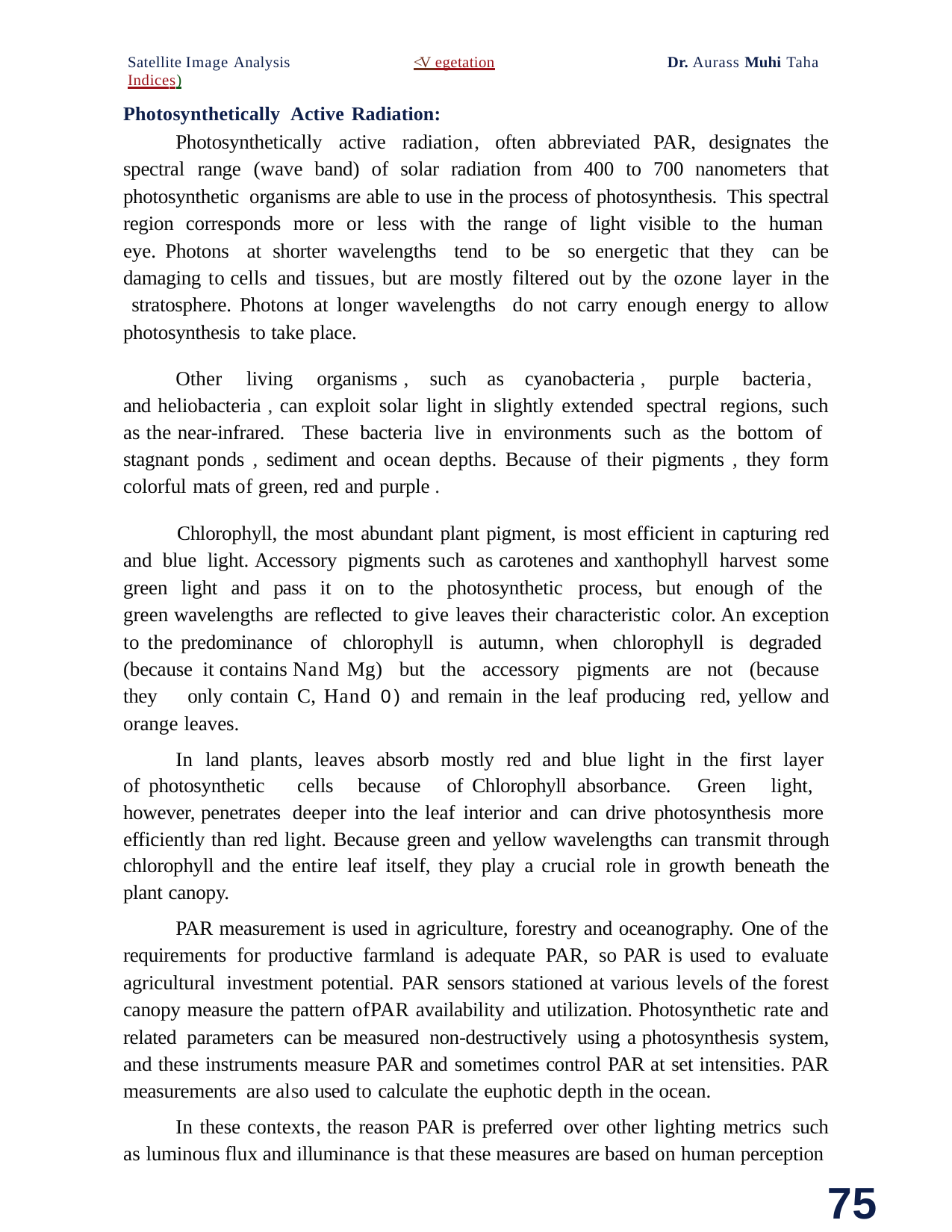

Satellite Image Analysis	<V egetation Indices)

Photosynthetically  Active Radiation:
Dr. Aurass Muhi Taha
Photosynthetically   active   radiation,  often  abbreviated  PAR,  designates  the spectral  range  (wave  band)  of  solar  radiation  from  400  to  700  nanometers  that photosynthetic  organisms are able to use in the process of photosynthesis.  This spectral region  corresponds  more  or  less  with  the  range  of  light  visible  to  the  human  eye. Photons  at shorter wavelengths  tend  to be  so energetic that they  can be damaging to cells  and  tissues, but  are mostly  filtered  out by  the ozone  layer  in the  stratosphere. Photons at longer wavelengths  do not carry enough energy to allow photosynthesis  to take place.

Other    living    organisms ,   such   as   cyanobacteria ,   purple    bacteria,   and heliobacteria , can exploit solar light in slightly extended  spectral  regions, such as the near-infrared.   These  bacteria  live  in  environments  such  as  the  bottom  of  stagnant ponds , sediment and ocean depths. Because of their pigments , they form colorful mats of green, red and purple .

Chlorophyll, the most abundant plant pigment, is most efficient in capturing red and  blue  light. Accessory  pigments such  as carotenes and xanthophyll  harvest  some green  light  and  pass  it  on  to  the  photosynthetic  process,  but  enough  of  the  green wavelengths  are reflected  to give leaves their characteristic  color. An exception to the predominance  of  chlorophyll  is  autumn, when  chlorophyll  is  degraded  (because  it contains Nand Mg)   but   the   accessory   pigments   are   not   (because   they    only contain C, Hand 0) and remain in the leaf producing  red, yellow and orange leaves.

In  land  plants,  leaves  absorb  mostly  red  and  blue  light  in  the  first  layer  of photosynthetic    cells   because   of Chlorophyll absorbance.   Green   light,   however, penetrates  deeper into the leaf interior and  can drive photosynthesis  more  efficiently than red light. Because green and yellow wavelengths can transmit through chlorophyll and the entire leaf itself, they play a crucial role in growth beneath the plant canopy.

PAR measurement is used in agriculture, forestry and oceanography. One of the requirements  for productive  farmland  is adequate  PAR,  so PAR is used  to  evaluate agricultural  investment potential. PAR sensors stationed at various levels of the forest canopy measure the pattern ofPAR availability and utilization. Photosynthetic rate and related  parameters  can be measured  non-destructively  using a photosynthesis  system, and these instruments measure PAR and sometimes control PAR at set intensities. PAR measurements  are also used to calculate the euphotic depth in the ocean.

In these contexts, the reason PAR is preferred  over other lighting metrics  such as luminous flux and illuminance is that these measures are based on human perception

75